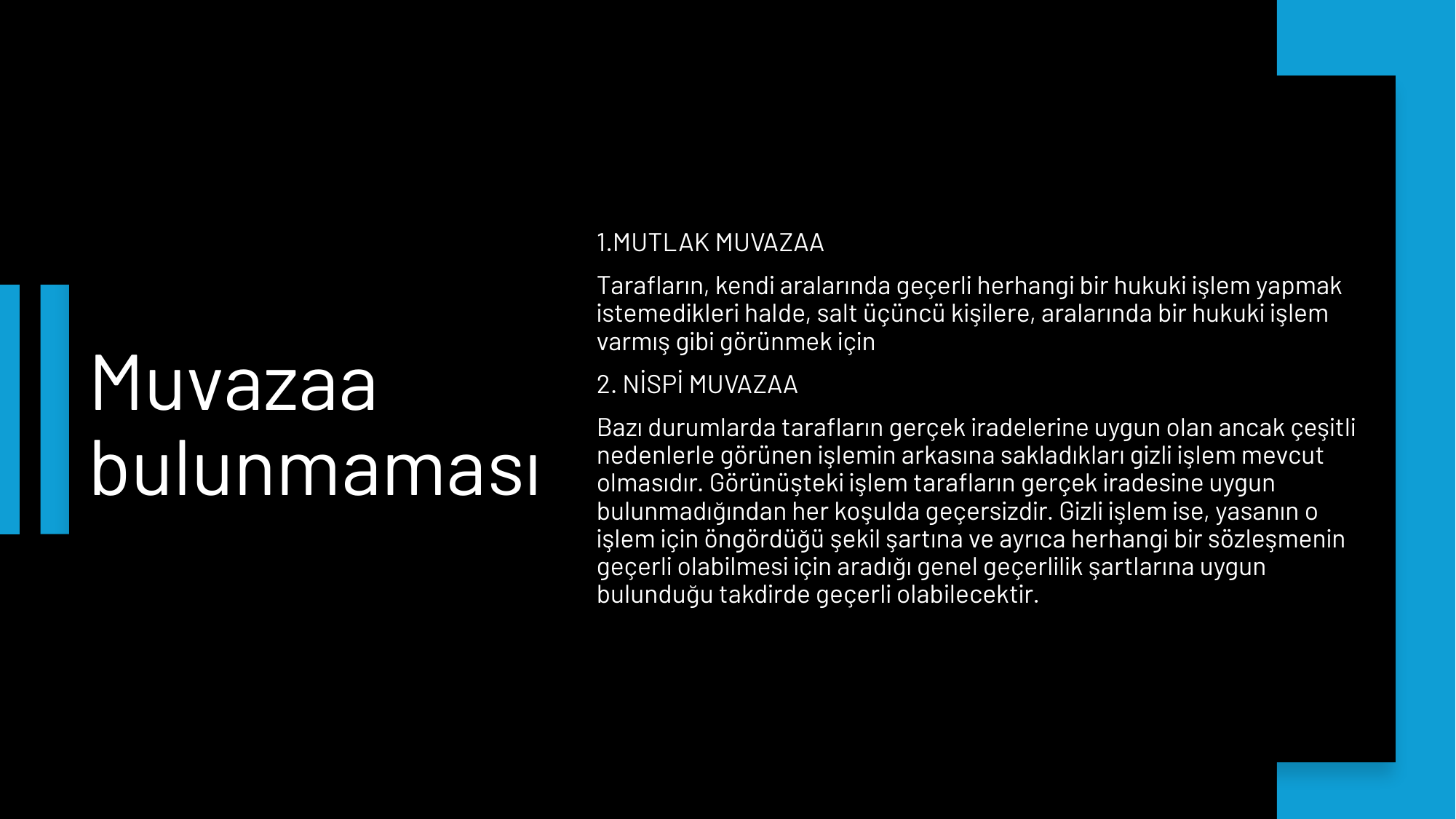

1.MUTLAK MUVAZAA
Tarafların, kendi aralarında geçerli herhangi bir hukuki işlem yapmak istemedikleri halde, salt üçüncü kişilere, aralarında bir hukuki işlem varmış gibi görünmek için
2. NİSPİ MUVAZAA
Bazı durumlarda tarafların gerçek iradelerine uygun olan ancak çeşitli nedenlerle görünen işlemin arkasına sakladıkları gizli işlem mevcut olmasıdır. Görünüşteki işlem tarafların gerçek iradesine uygun bulunmadığından her koşulda geçersizdir. Gizli işlem ise, yasanın o işlem için öngördüğü şekil şartına ve ayrıca herhangi bir sözleşmenin geçerli olabilmesi için aradığı genel geçerlilik şartlarına uygun bulunduğu takdirde geçerli olabilecektir.

# Muvazaa bulunmaması